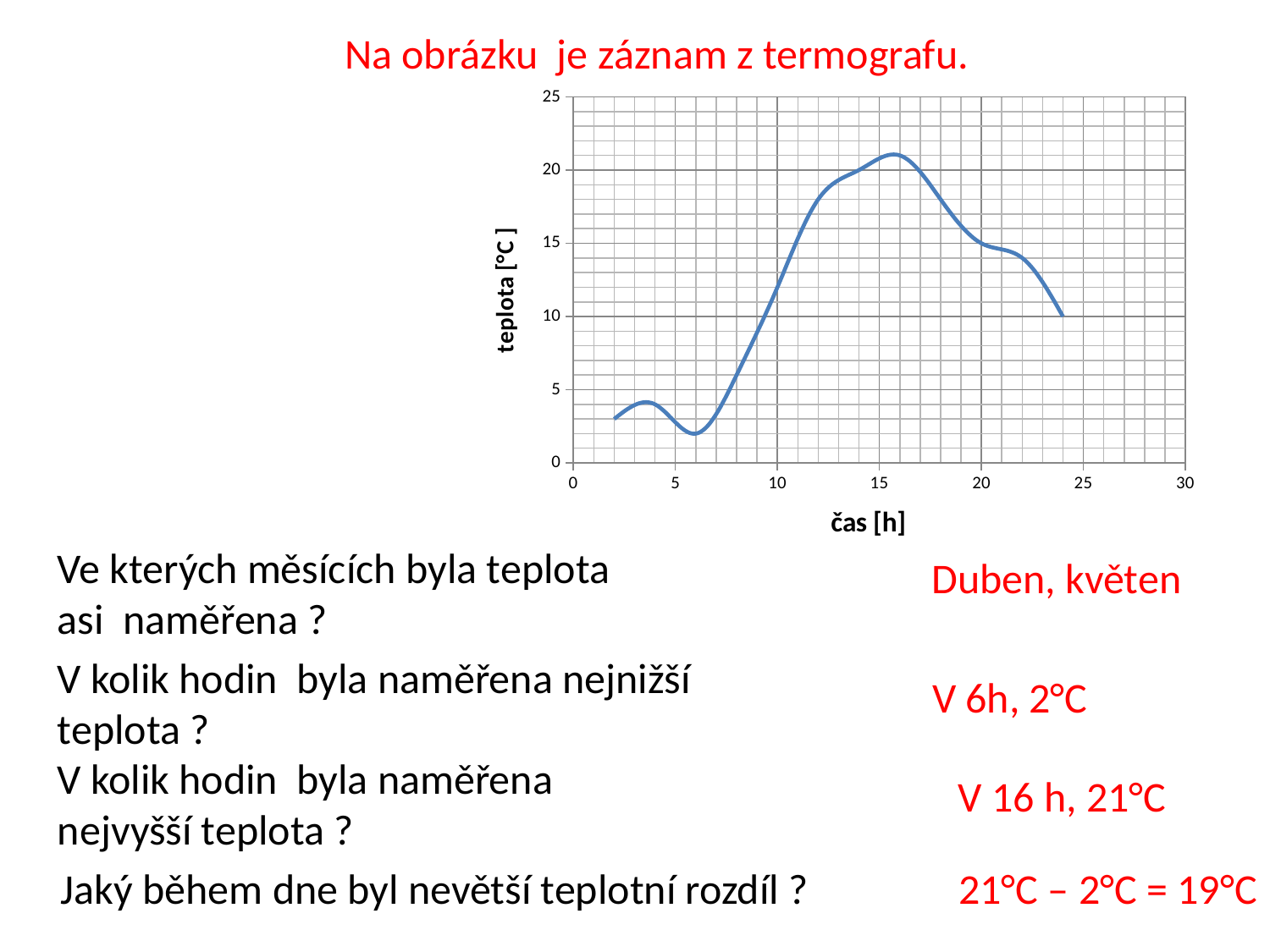

Na obrázku  je záznam z termografu.

### Chart

| Category |  |
|---|---|
Ve kterých měsících byla teplota asi  naměřena ?
Duben, květen
V kolik hodin  byla naměřena nejnižší teplota ?
V 6h, 2°C
V kolik hodin  byla naměřena nejvyšší teplota ?
V 16 h, 21°C
Jaký během dne byl nevětší teplotní rozdíl ?
21°C – 2°C = 19°C